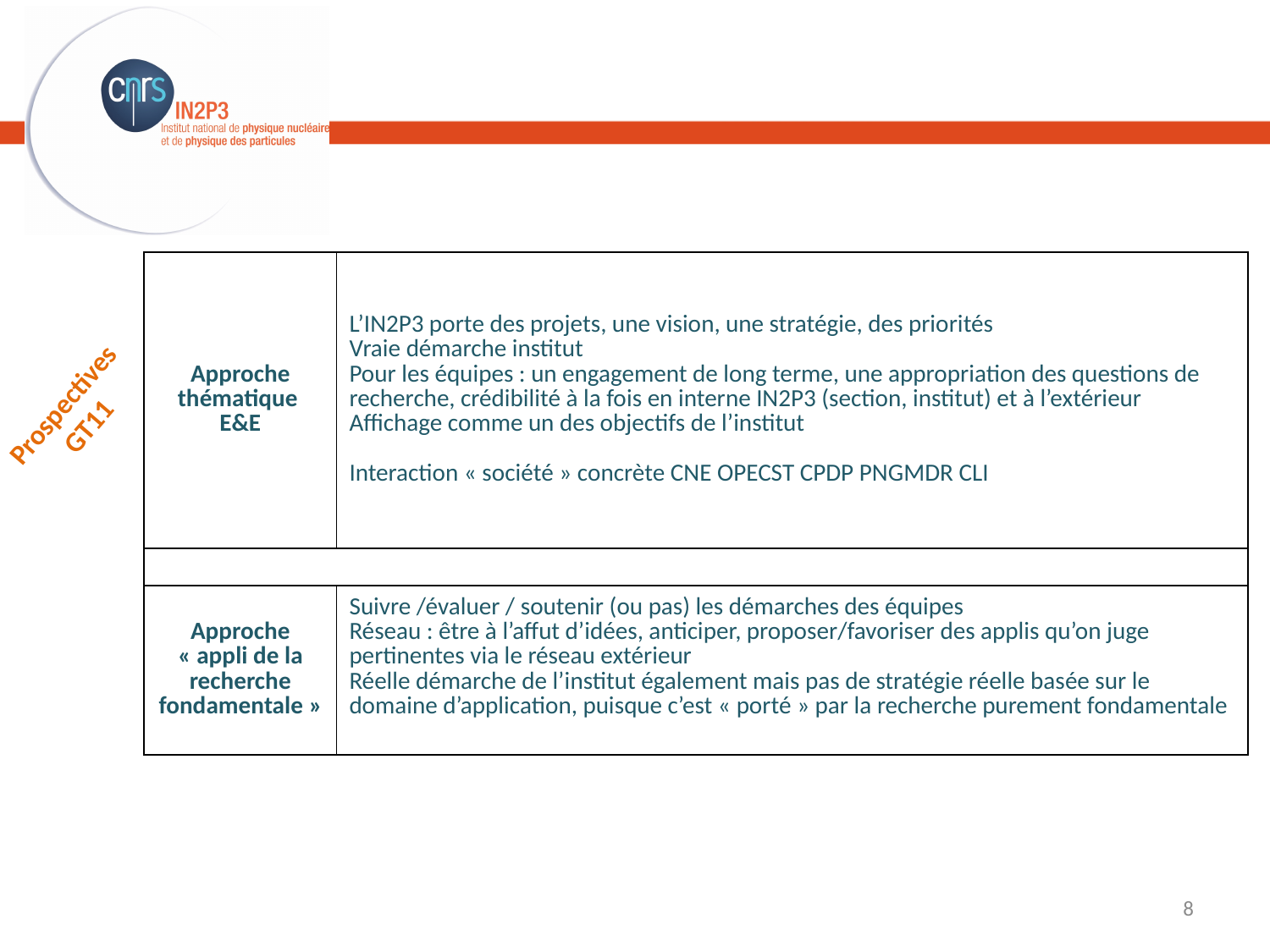

| Approche thématique E&E | L’IN2P3 porte des projets, une vision, une stratégie, des priorités Vraie démarche institut Pour les équipes : un engagement de long terme, une appropriation des questions de recherche, crédibilité à la fois en interne IN2P3 (section, institut) et à l’extérieur Affichage comme un des objectifs de l’institut Interaction « société » concrète CNE OPECST CPDP PNGMDR CLI |
| --- | --- |
|  |  |
| Approche « appli de la recherche fondamentale » | Suivre /évaluer / soutenir (ou pas) les démarches des équipes Réseau : être à l’affut d’idées, anticiper, proposer/favoriser des applis qu’on juge pertinentes via le réseau extérieur Réelle démarche de l’institut également mais pas de stratégie réelle basée sur le domaine d’application, puisque c’est « porté » par la recherche purement fondamentale |
Prospectives
GT11
8